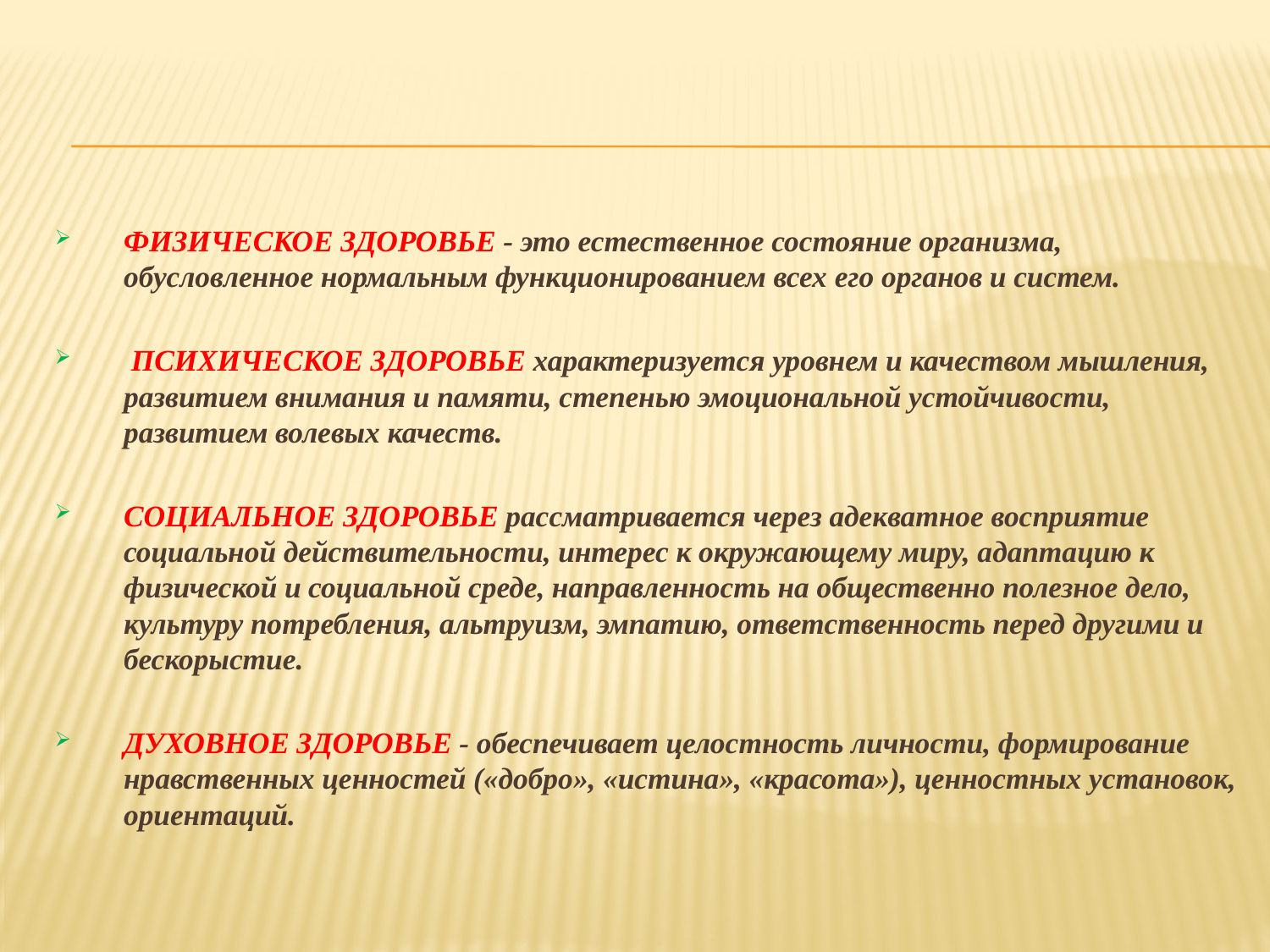

ФИЗИЧЕСКОЕ ЗДОРОВЬЕ - это естественное состояние организма, обусловленное нормальным функционированием всех его органов и систем.

 ПСИХИЧЕСКОЕ ЗДОРОВЬЕ характеризуется уровнем и качеством мышления, развитием внимания и памяти, степенью эмоциональной устойчивости, развитием волевых качеств.

СОЦИАЛЬНОЕ ЗДОРОВЬЕ рассматривается через адекватное восприятие социальной действительности, интерес к окружающему миру, адаптацию к физической и социальной среде, направленность на общественно полезное дело, культуру потребления, альтруизм, эмпатию, ответственность перед другими и бескорыстие.

ДУХОВНОЕ ЗДОРОВЬЕ - обеспечивает целостность личности, формирование нравственных ценностей («добро», «истина», «красота»), ценностных установок, ориентаций.